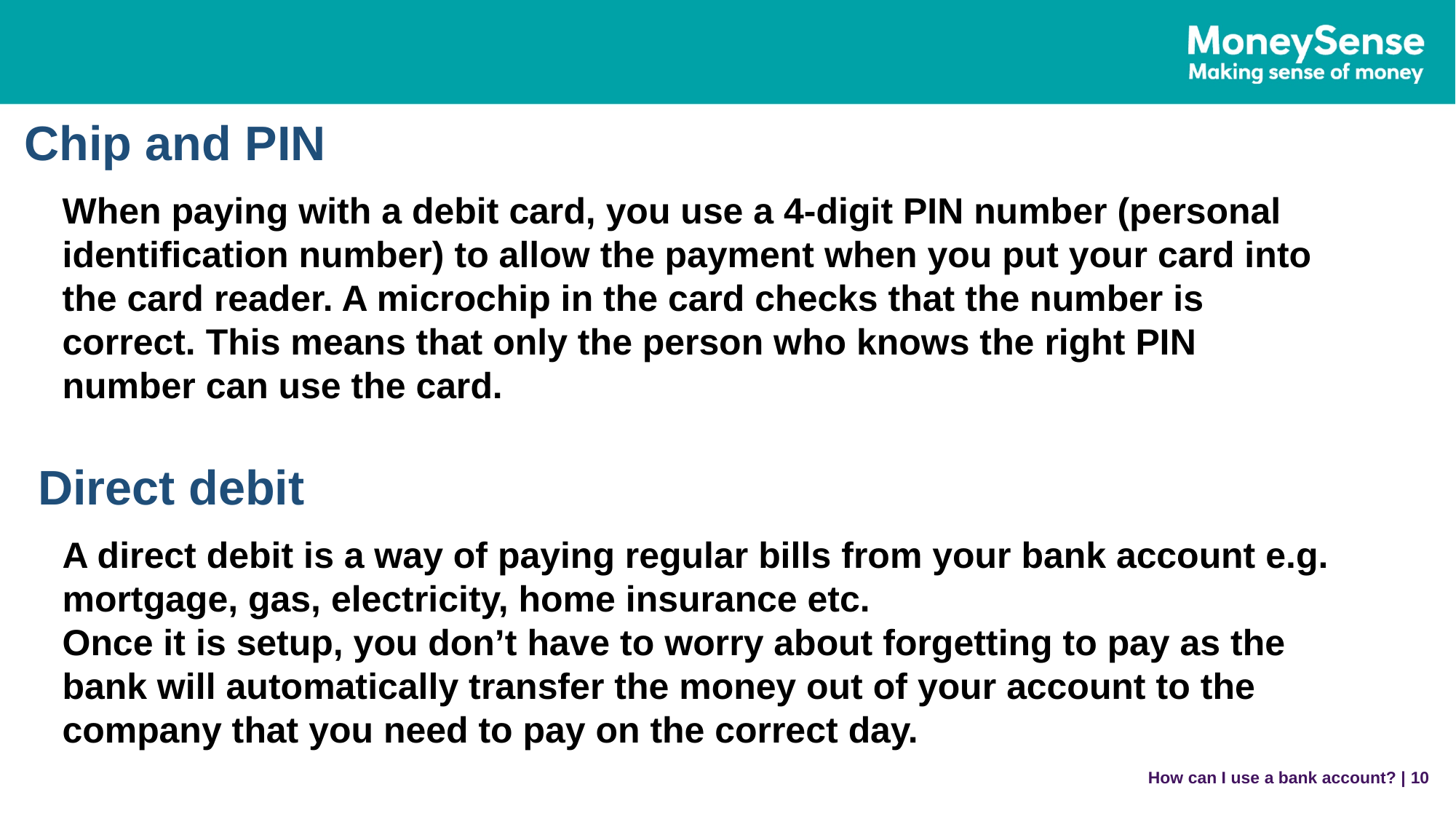

Chip and PIN
When paying with a debit card, you use a 4-digit PIN number (personal identification number) to allow the payment when you put your card into the card reader. A microchip in the card checks that the number is correct. This means that only the person who knows the right PIN number can use the card.
Direct debit
A direct debit is a way of paying regular bills from your bank account e.g. mortgage, gas, electricity, home insurance etc.
Once it is setup, you don’t have to worry about forgetting to pay as the bank will automatically transfer the money out of your account to the company that you need to pay on the correct day.